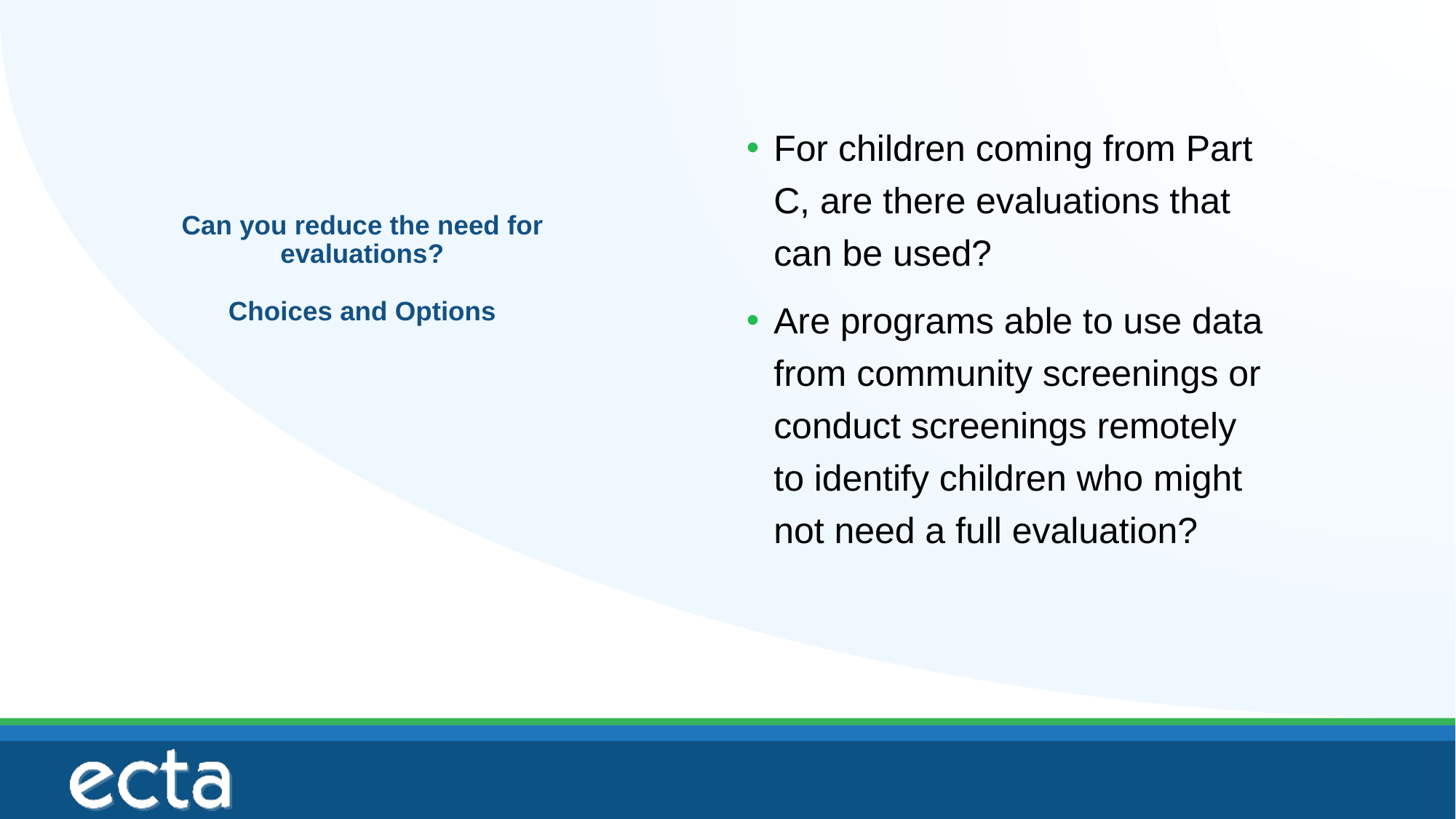

For children coming from Part C, are there evaluations that can be used?
Are programs able to use data from community screenings or conduct screenings remotely to identify children who might not need a full evaluation?

# Can you reduce the need for evaluations? Choices and Options